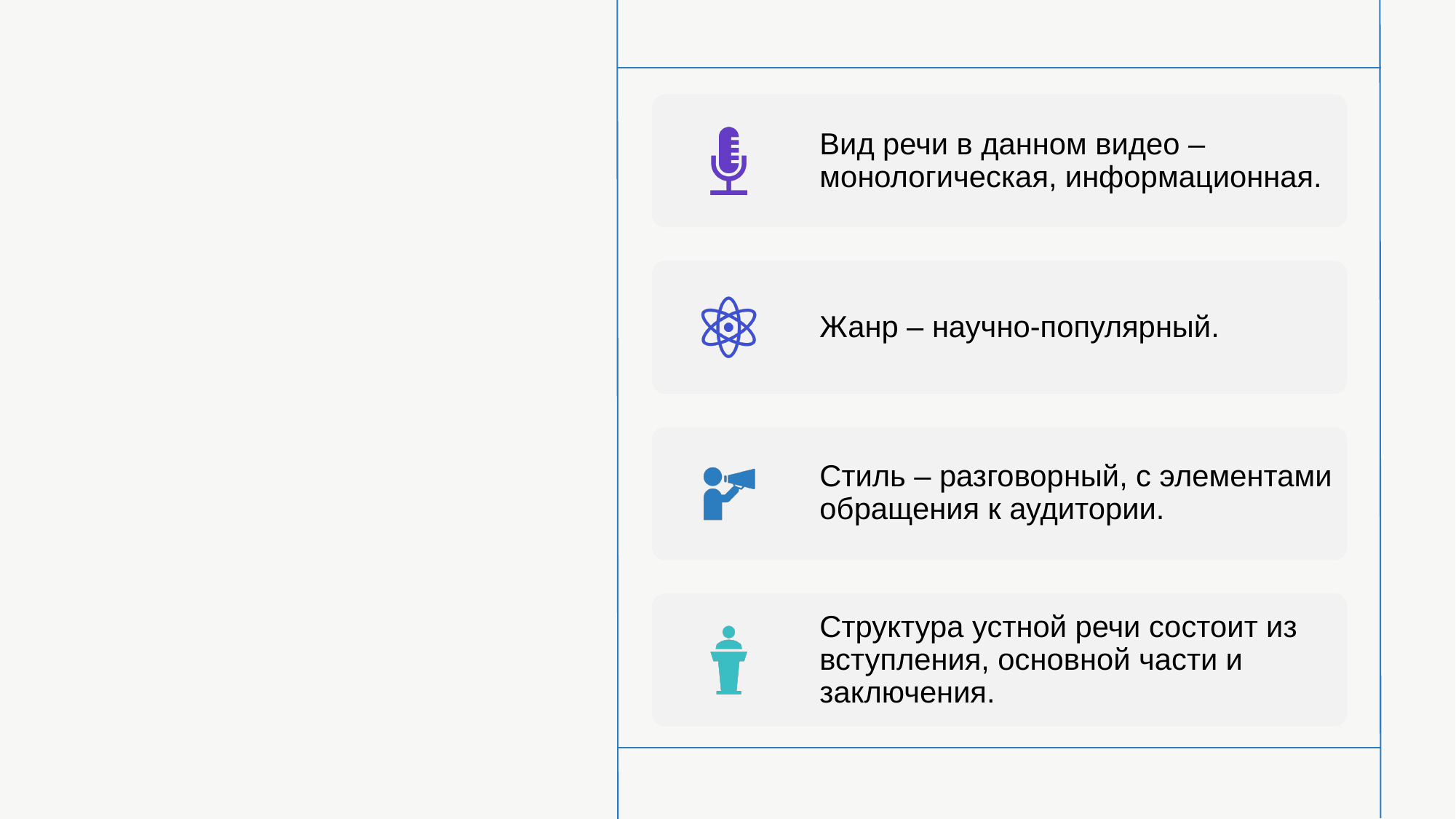

Вид речи в данном видео – монологическая, информационная.
Жанр – научно-популярный.
Стиль – разговорный, с элементами обращения к аудитории.
Структура устной речи состоит из вступления, основной части и заключения.